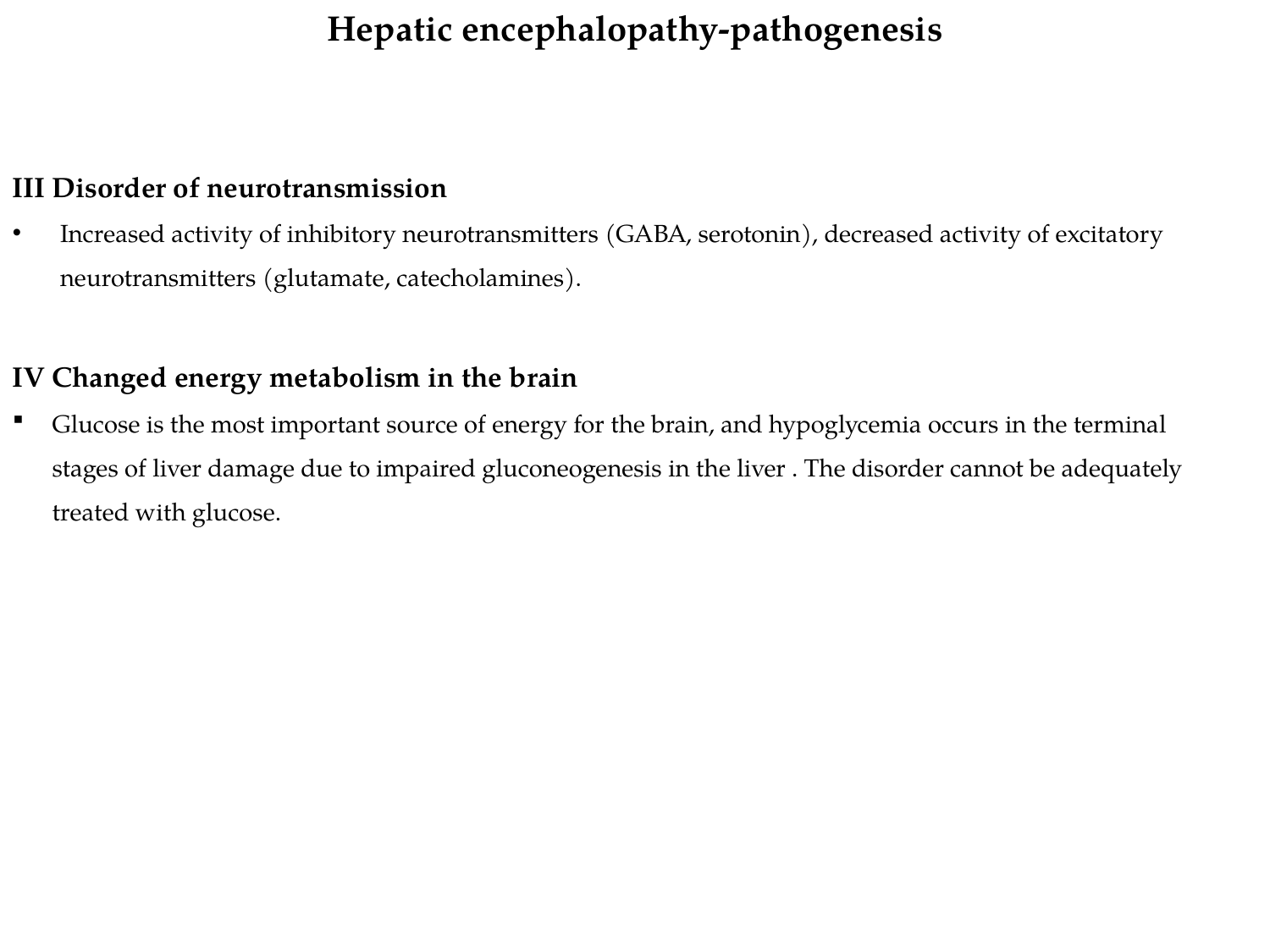

Hepatic encephalopathy-pathogenesis

III Disorder of neurotransmission
Increased activity of inhibitory neurotransmitters (GABA, serotonin), decreased activity of excitatory neurotransmitters (glutamate, catecholamines).

IV Changed energy metabolism in the brain
Glucose is the most important source of energy for the brain, and hypoglycemia occurs in the terminal stages of liver damage due to impaired gluconeogenesis in the liver . The disorder cannot be adequately treated with glucose.